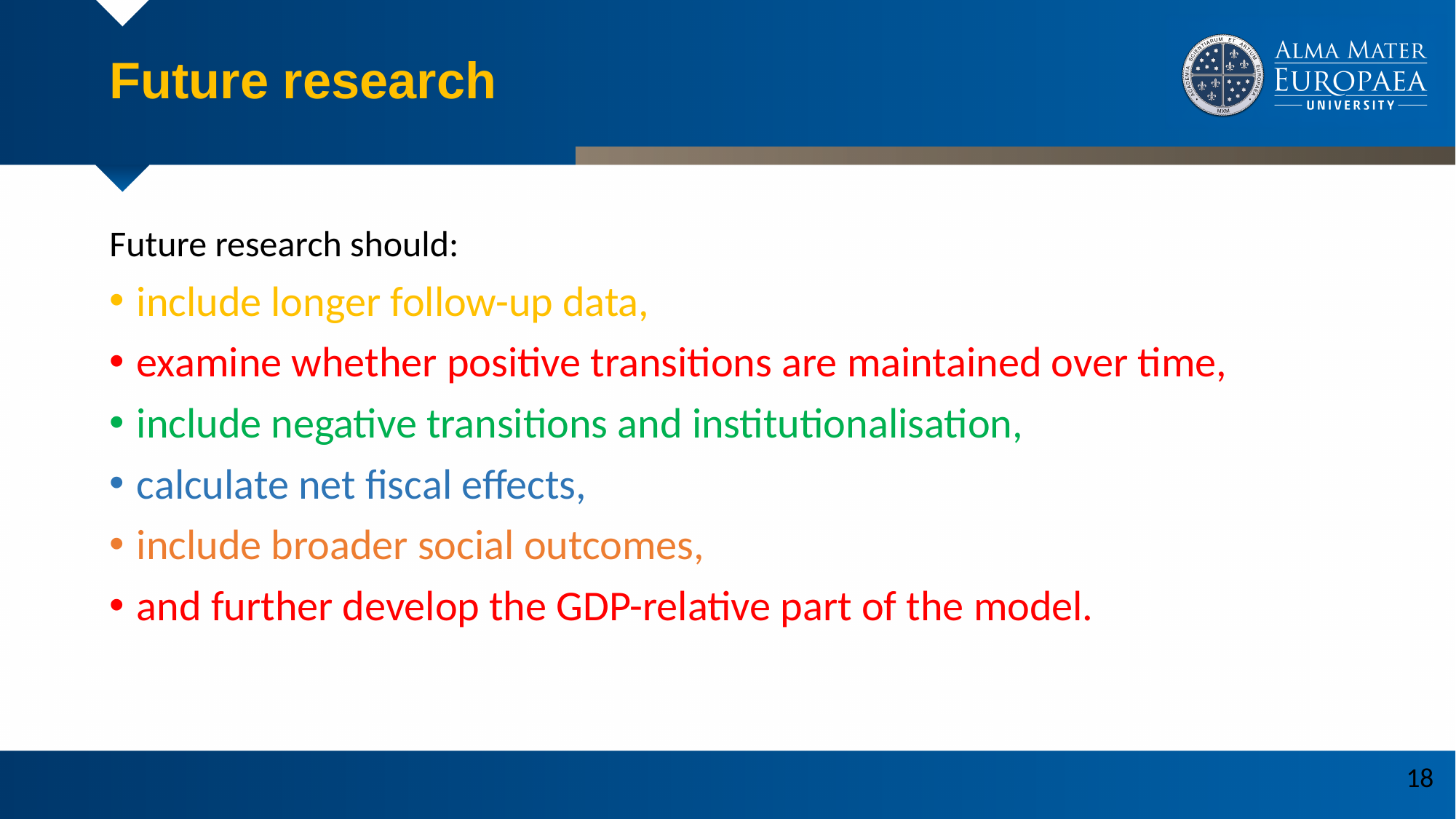

# Future research
Future research should:
include longer follow-up data,
examine whether positive transitions are maintained over time,
include negative transitions and institutionalisation,
calculate net fiscal effects,
include broader social outcomes,
and further develop the GDP-relative part of the model.

18